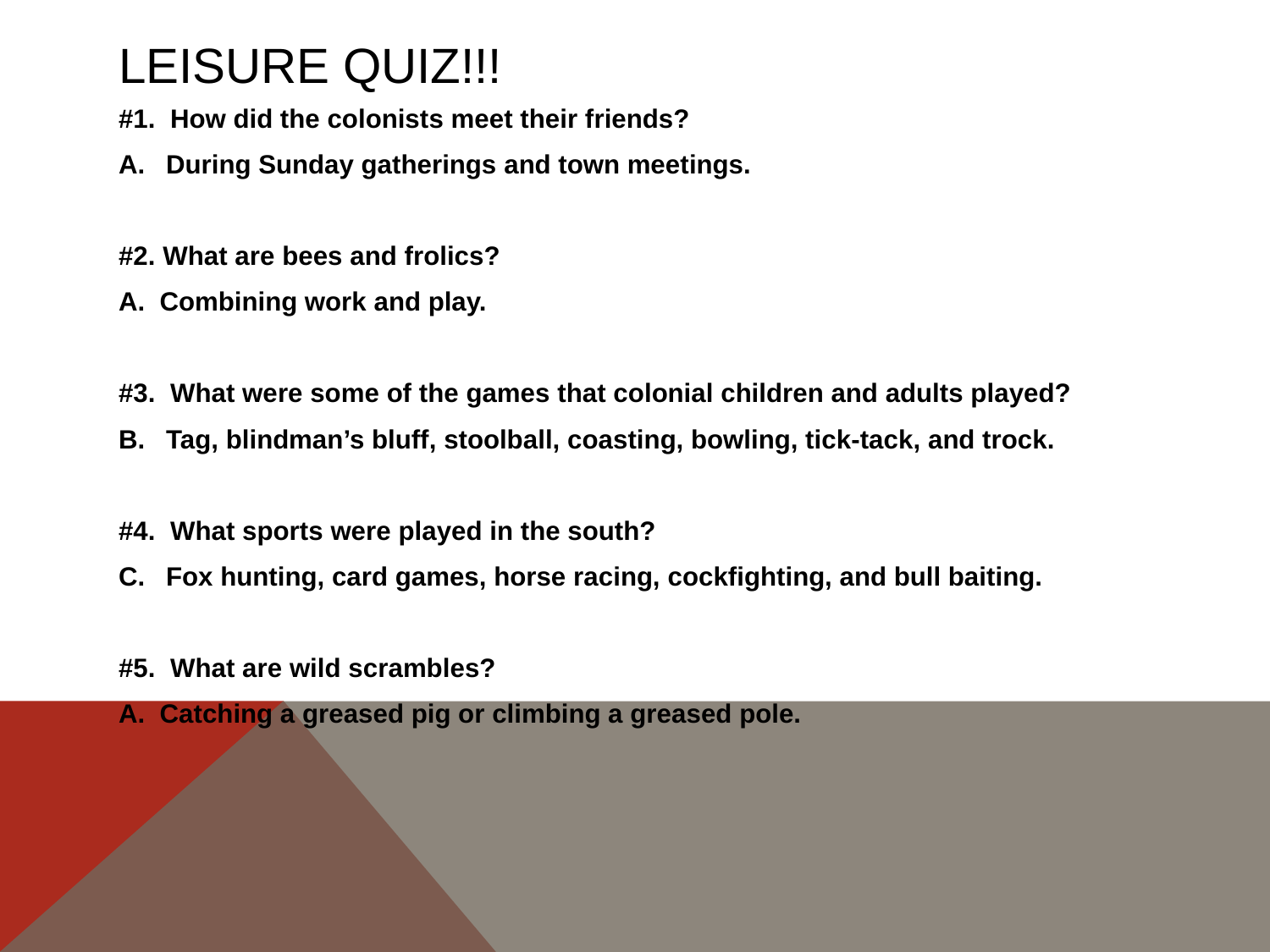

# Leisure Quiz!!!
#1.  How did the colonists meet their friends?
During Sunday gatherings and town meetings.

#2. What are bees and frolics?
A.  Combining work and play.

#3.  What were some of the games that colonial children and adults played?
Tag, blindman’s bluff, stoolball, coasting, bowling, tick-tack, and trock.

#4.  What sports were played in the south?
Fox hunting, card games, horse racing, cockfighting, and bull baiting.

#5.  What are wild scrambles?
A.  Catching a greased pig or climbing a greased pole.